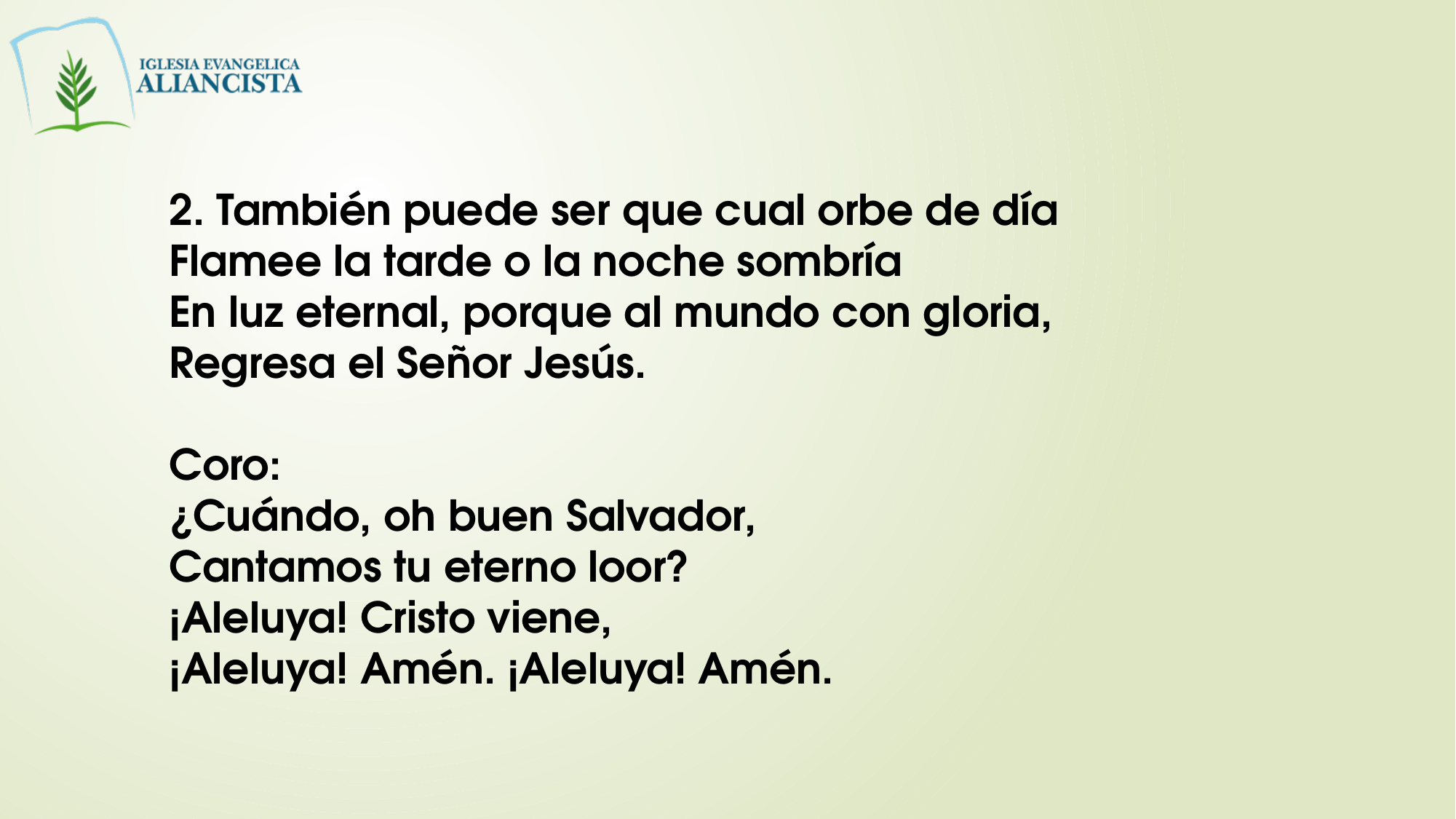

2. También puede ser que cual orbe de día
Flamee la tarde o la noche sombría
En luz eternal, porque al mundo con gloria,
Regresa el Señor Jesús.

Coro:
¿Cuándo, oh buen Salvador,
Cantamos tu eterno loor?
¡Aleluya! Cristo viene,
¡Aleluya! Amén. ¡Aleluya! Amén.